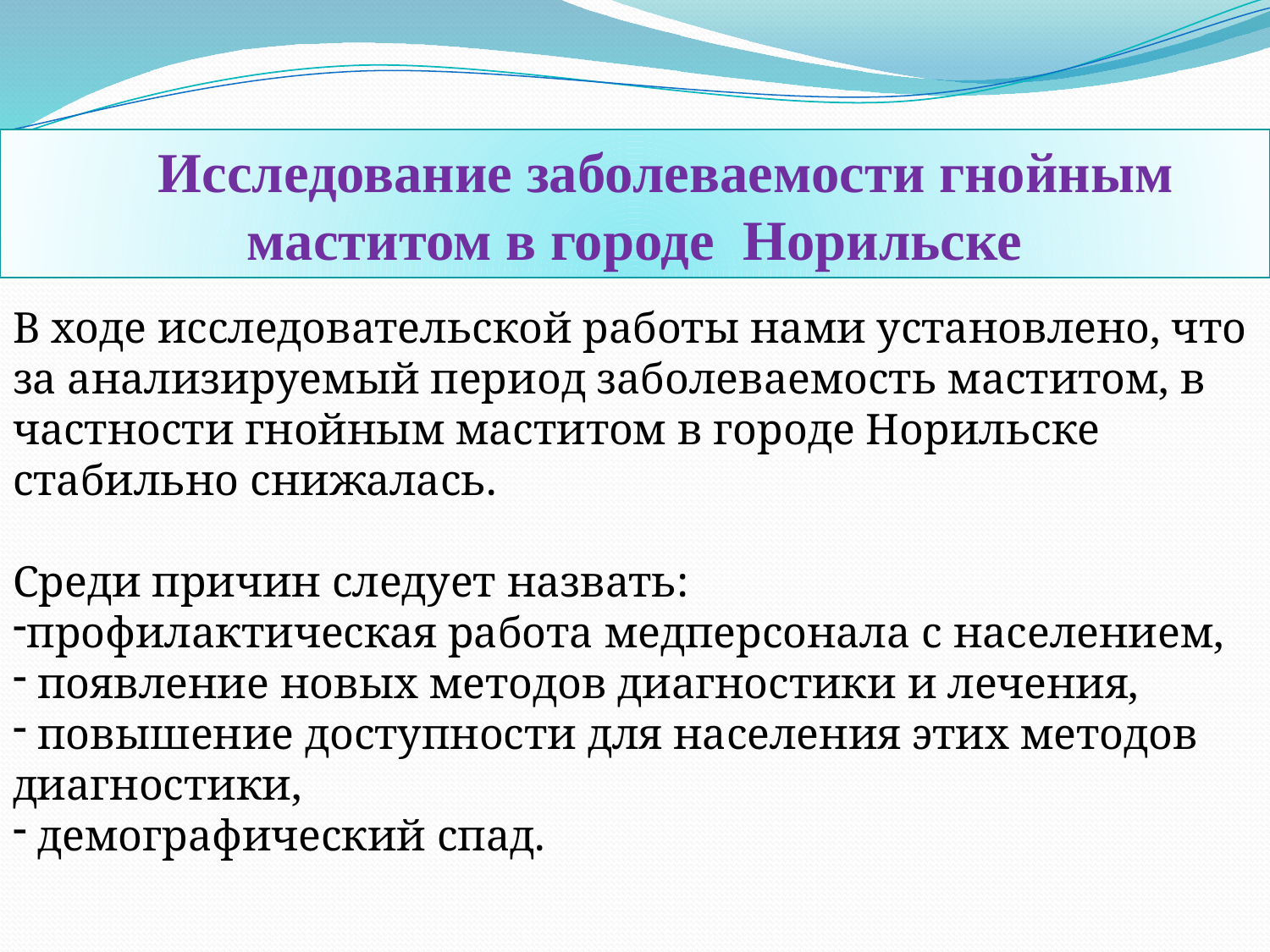

Исследование заболеваемости гнойным маститом в городе  Норильске
В ходе исследовательской работы нами установлено, что за анализируемый период заболеваемость маститом, в частности гнойным маститом в городе Норильске стабильно снижалась.

Среди причин следует назвать:
профилактическая работа медперсонала с населением,
 появление новых методов диагностики и лечения,
 повышение доступности для населения этих методов диагностики,
 демографический спад.